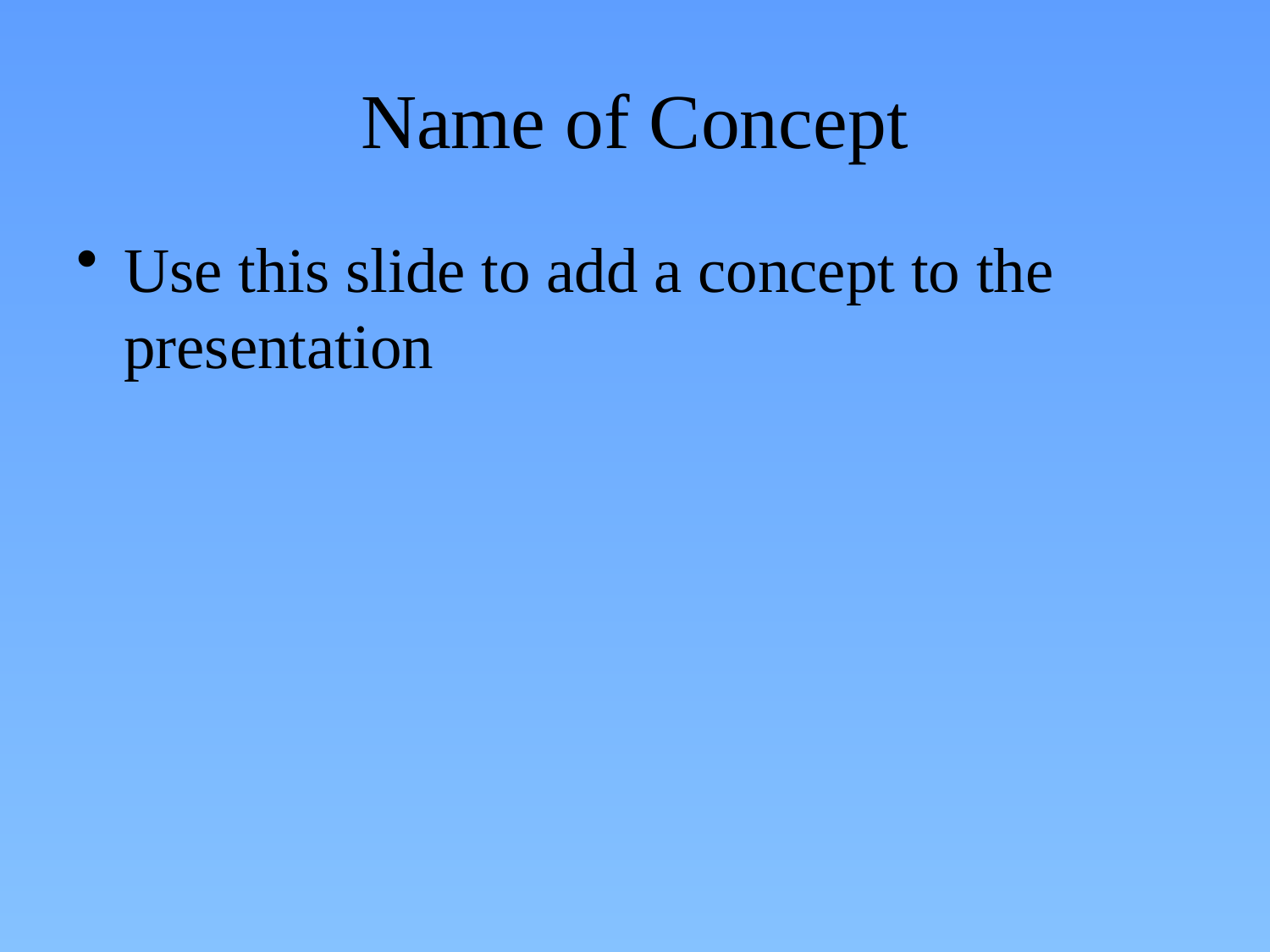

# Name of Concept
Use this slide to add a concept to the presentation